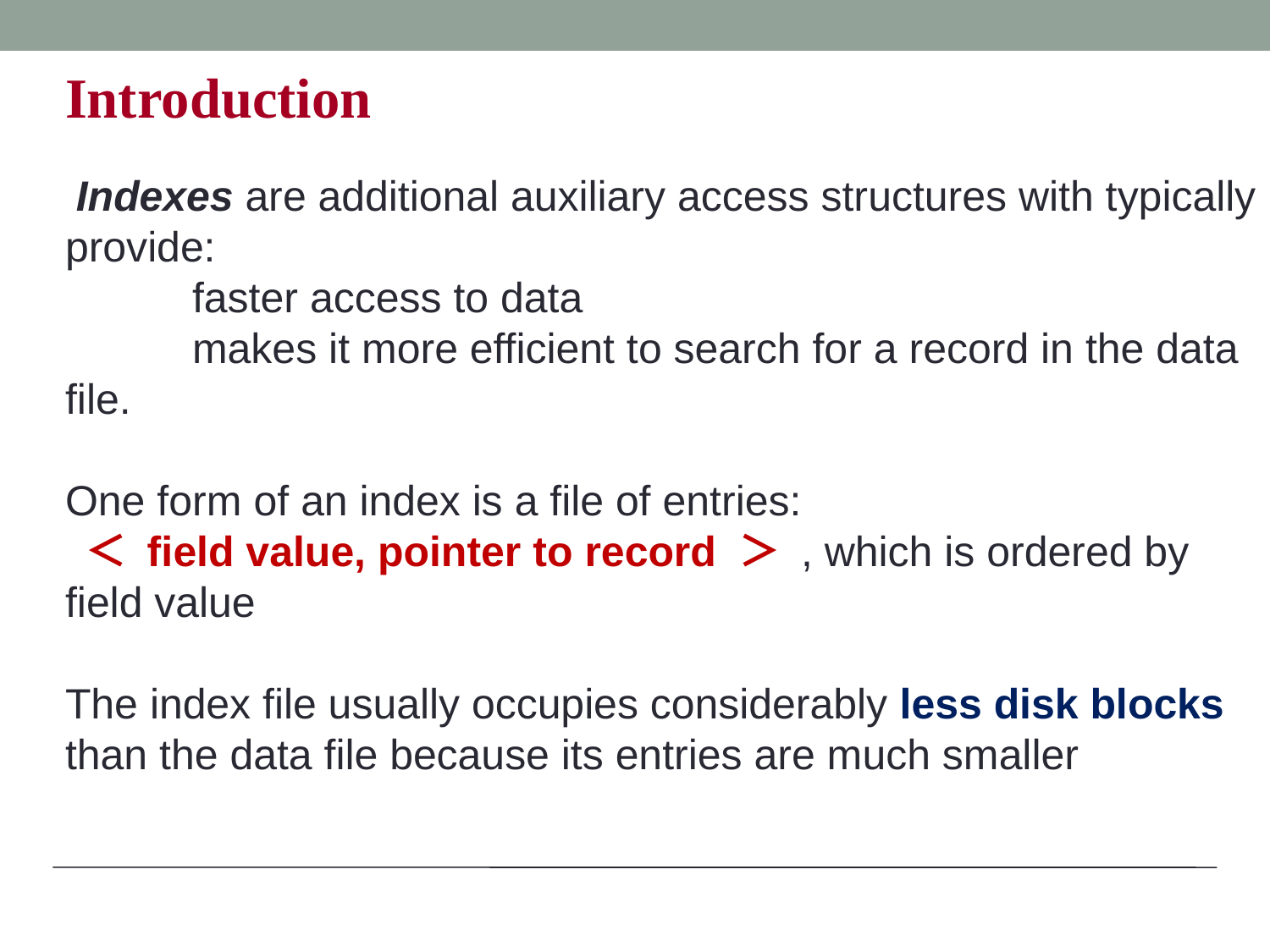

Introduction

 Indexes are additional auxiliary access structures with typically provide:
	faster access to data
	makes it more efficient to search for a record in the data file.

One form of an index is a file of entries:
 ＜ field value, pointer to record ＞ , which is ordered by field value

The index file usually occupies considerably less disk blocks than the data file because its entries are much smaller